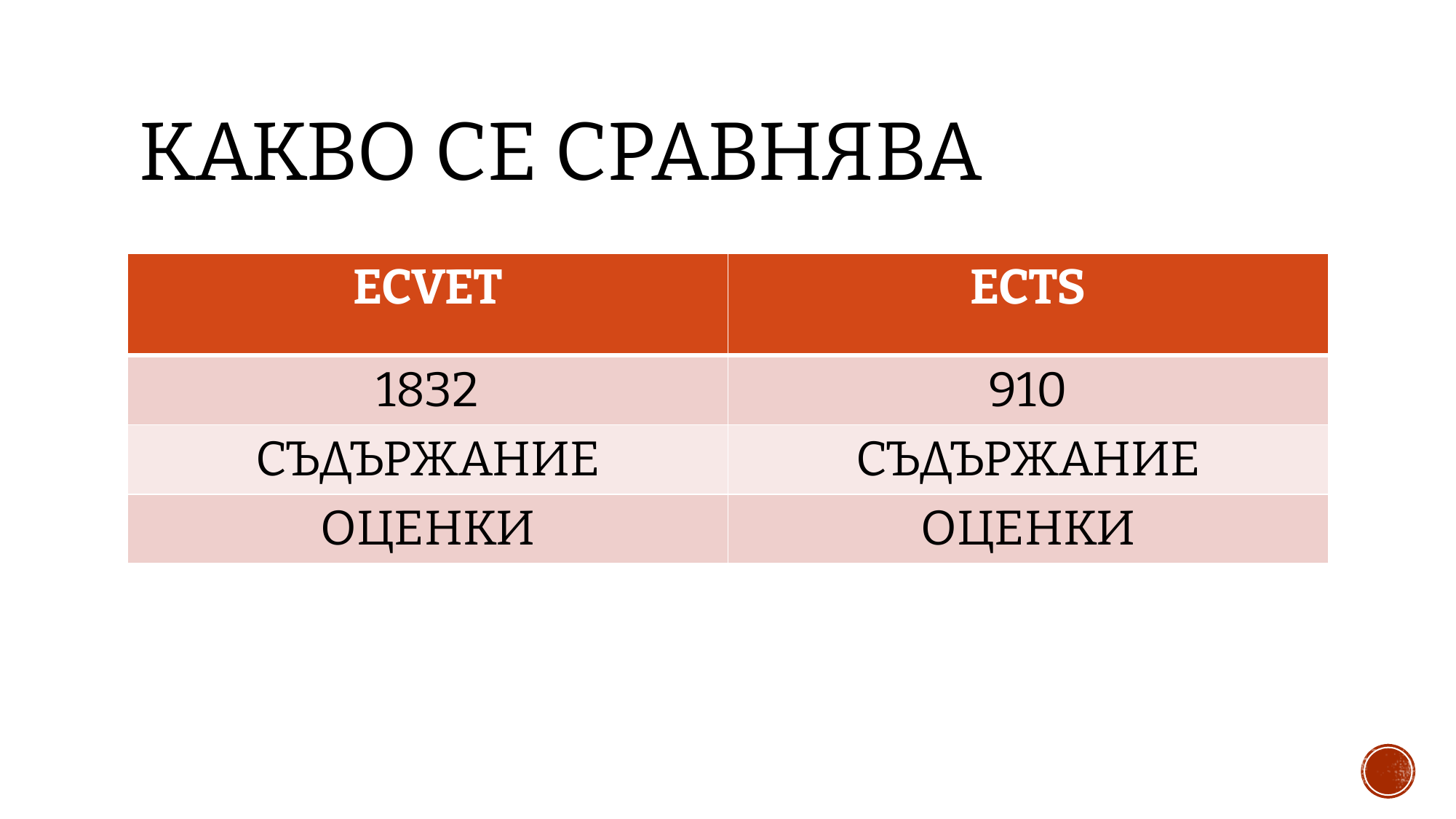

# КАКВО СЕ СРАВНЯВА
| ECVET | ECTS |
| --- | --- |
| 1832 | 910 |
| СЪДЪРЖАНИЕ | СЪДЪРЖАНИЕ |
| ОЦЕНКИ | ОЦЕНКИ |